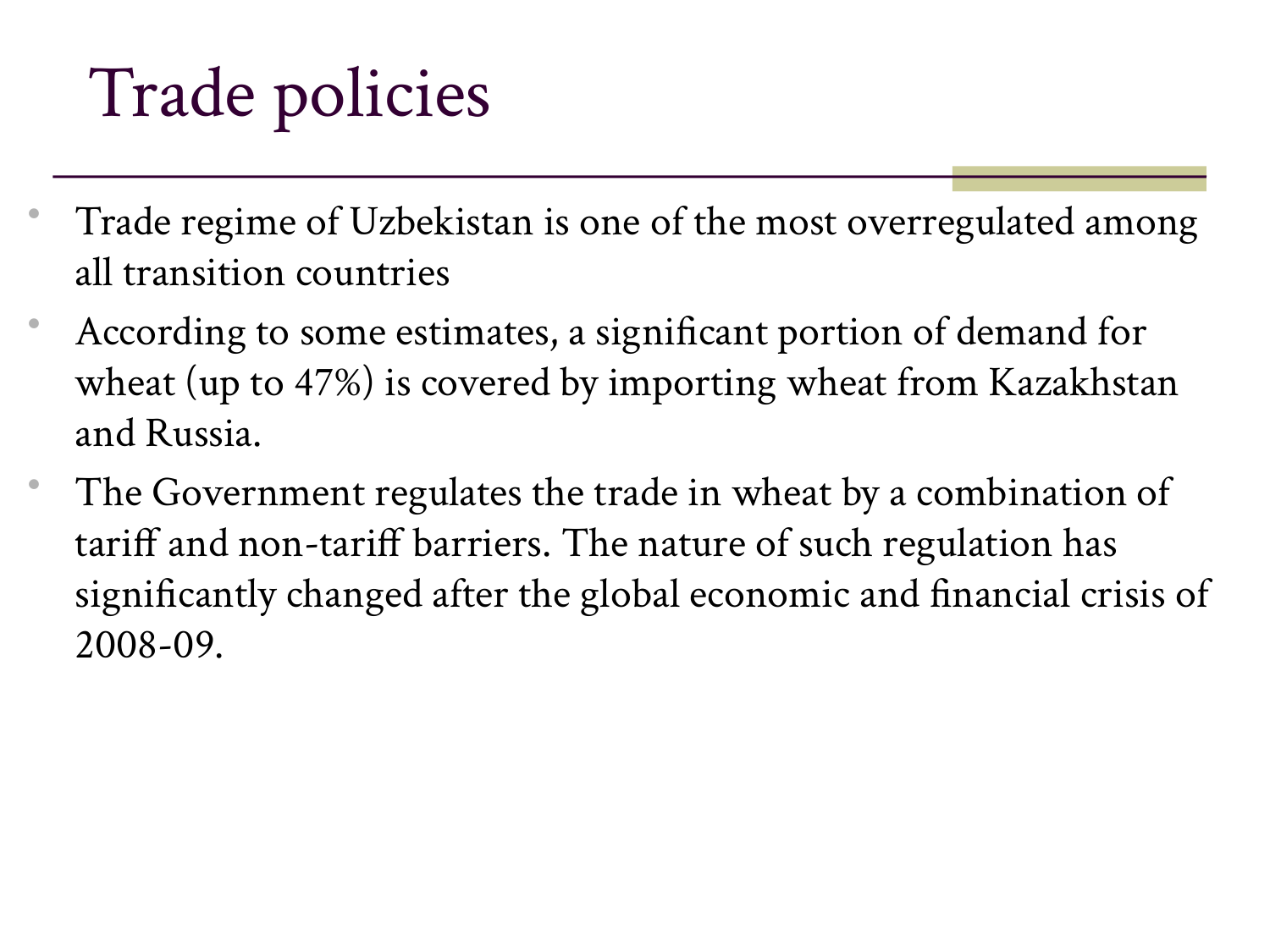

# Trade policies
Trade regime of Uzbekistan is one of the most overregulated among all transition countries
According to some estimates, a significant portion of demand for wheat (up to 47%) is covered by importing wheat from Kazakhstan and Russia.
The Government regulates the trade in wheat by a combination of tariff and non-tariff barriers. The nature of such regulation has significantly changed after the global economic and financial crisis of 2008-09.